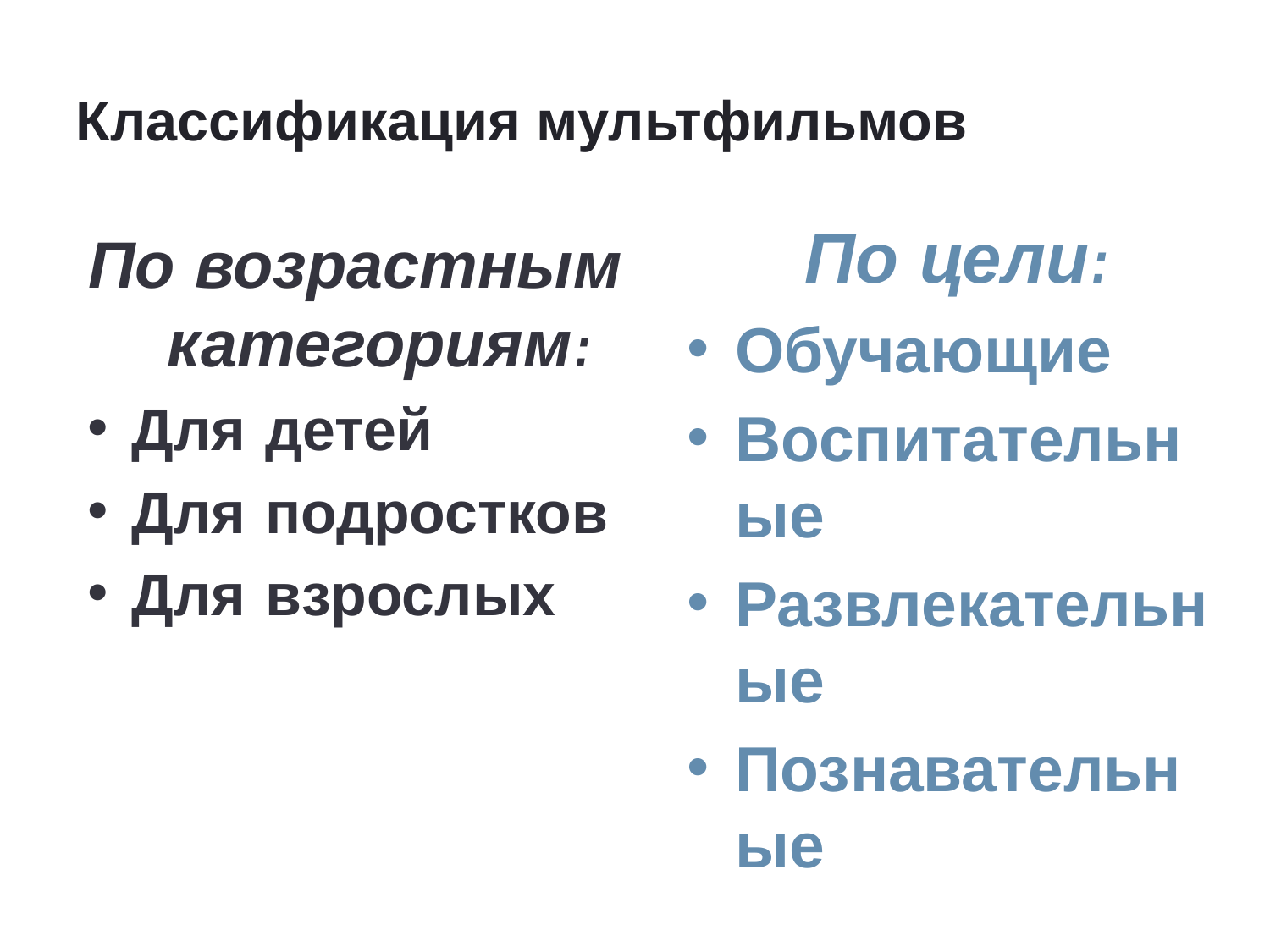

# Классификация мультфильмов
По цели:
Обучающие
Воспитательные
Развлекательные
Познавательные

По возрастным категориям:
Для детей
Для подростков
Для взрослых